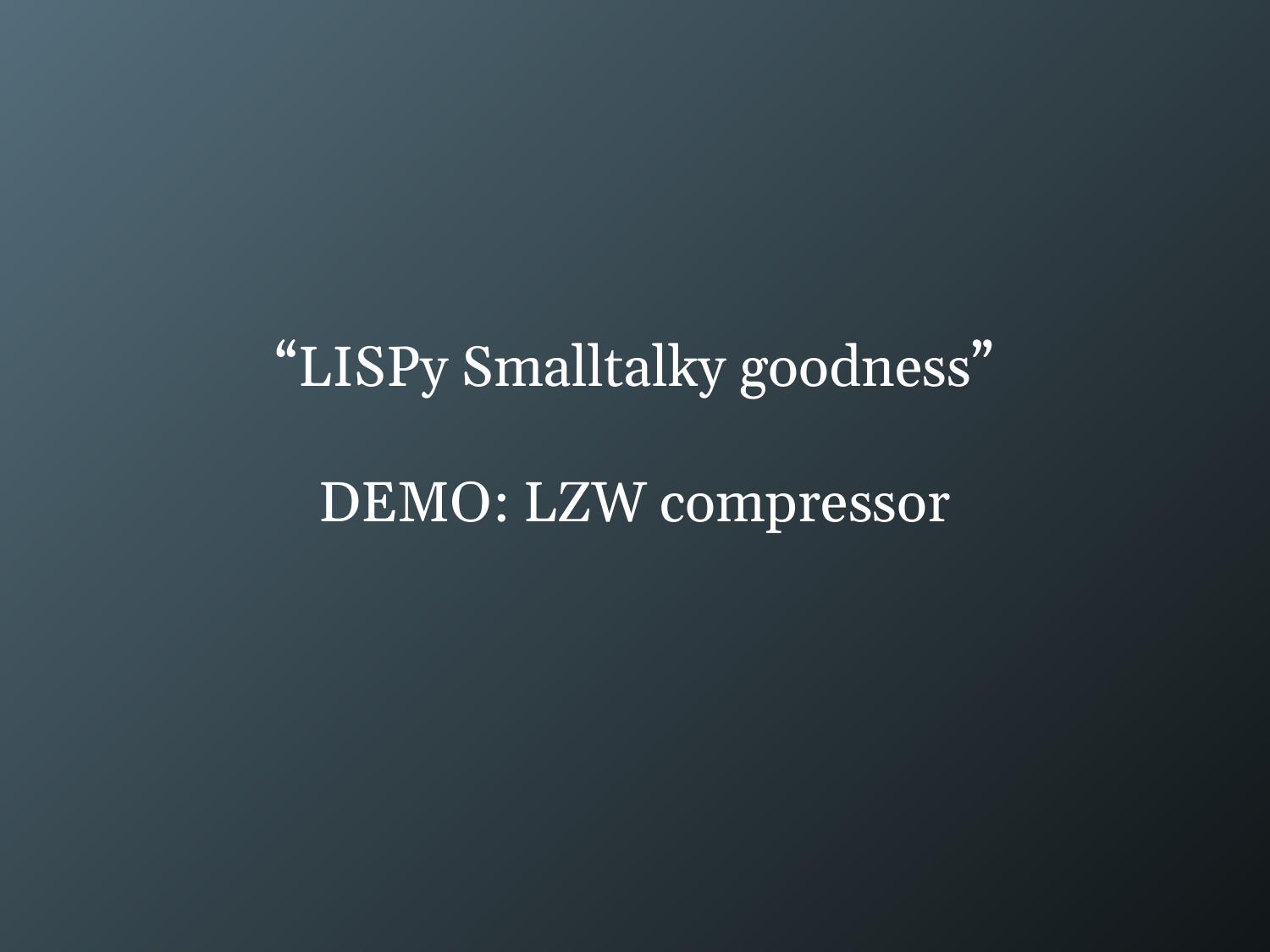

# “LISPy Smalltalky goodness” DEMO: LZW compressor